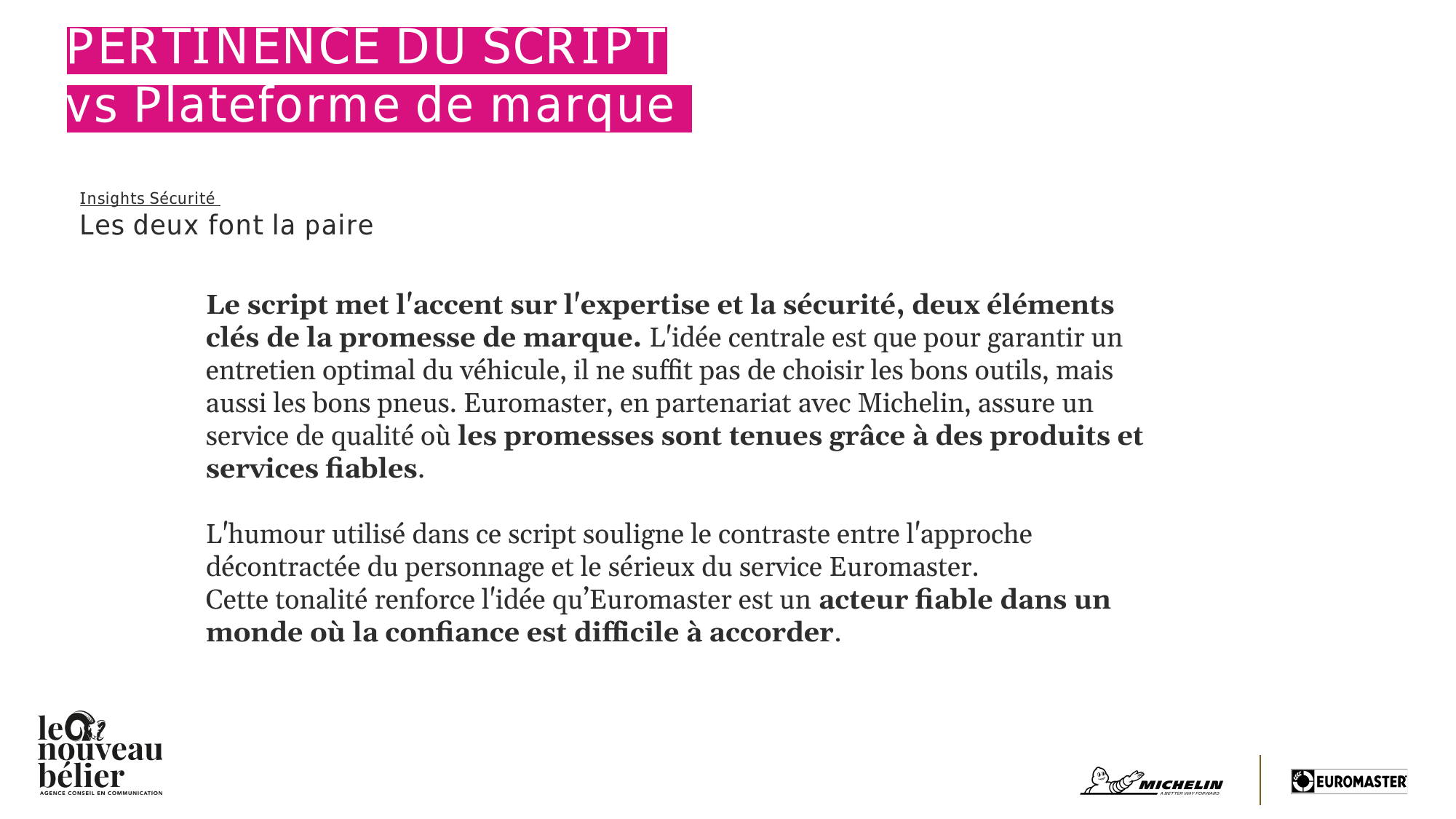

PERTINENCE DU SCRIPT vs Plateforme de marque
Insights Sécurité
Les deux font la paire
Le script met l'accent sur l'expertise et la sécurité, deux éléments clés de la promesse de marque. L'idée centrale est que pour garantir un entretien optimal du véhicule, il ne suffit pas de choisir les bons outils, mais aussi les bons pneus. Euromaster, en partenariat avec Michelin, assure un service de qualité où les promesses sont tenues grâce à des produits et services fiables.
L'humour utilisé dans ce script souligne le contraste entre l'approche décontractée du personnage et le sérieux du service Euromaster.
Cette tonalité renforce l'idée qu’Euromaster est un acteur fiable dans un monde où la confiance est difficile à accorder.